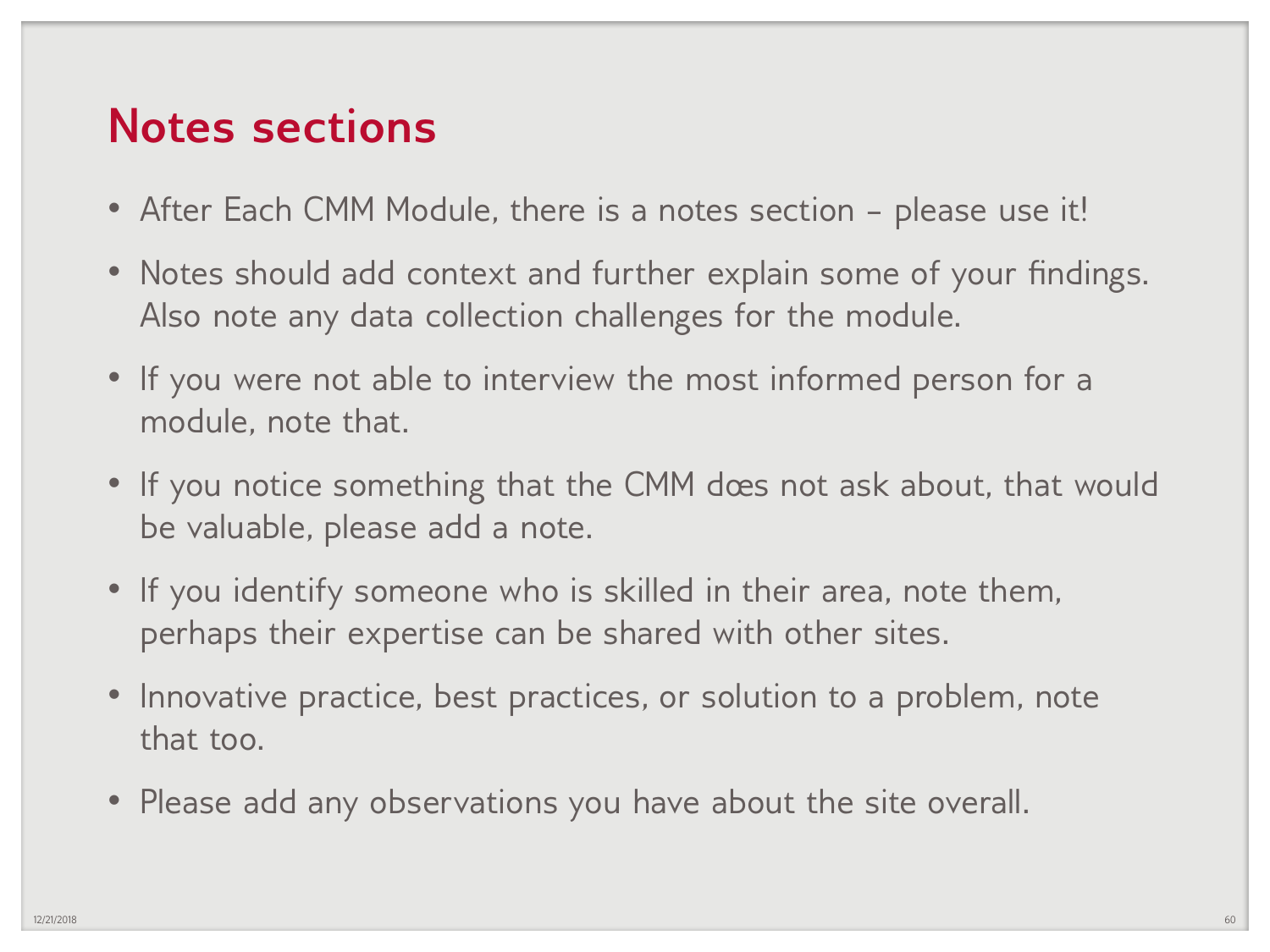

# Notes sections
After Each CMM Module, there is a notes section – please use it!
Notes should add context and further explain some of your findings. Also note any data collection challenges for the module.
If you were not able to interview the most informed person for a module, note that.
If you notice something that the CMM does not ask about, that would be valuable, please add a note.
If you identify someone who is skilled in their area, note them, perhaps their expertise can be shared with other sites.
Innovative practice, best practices, or solution to a problem, note that too.
Please add any observations you have about the site overall.

12/21/2018
60